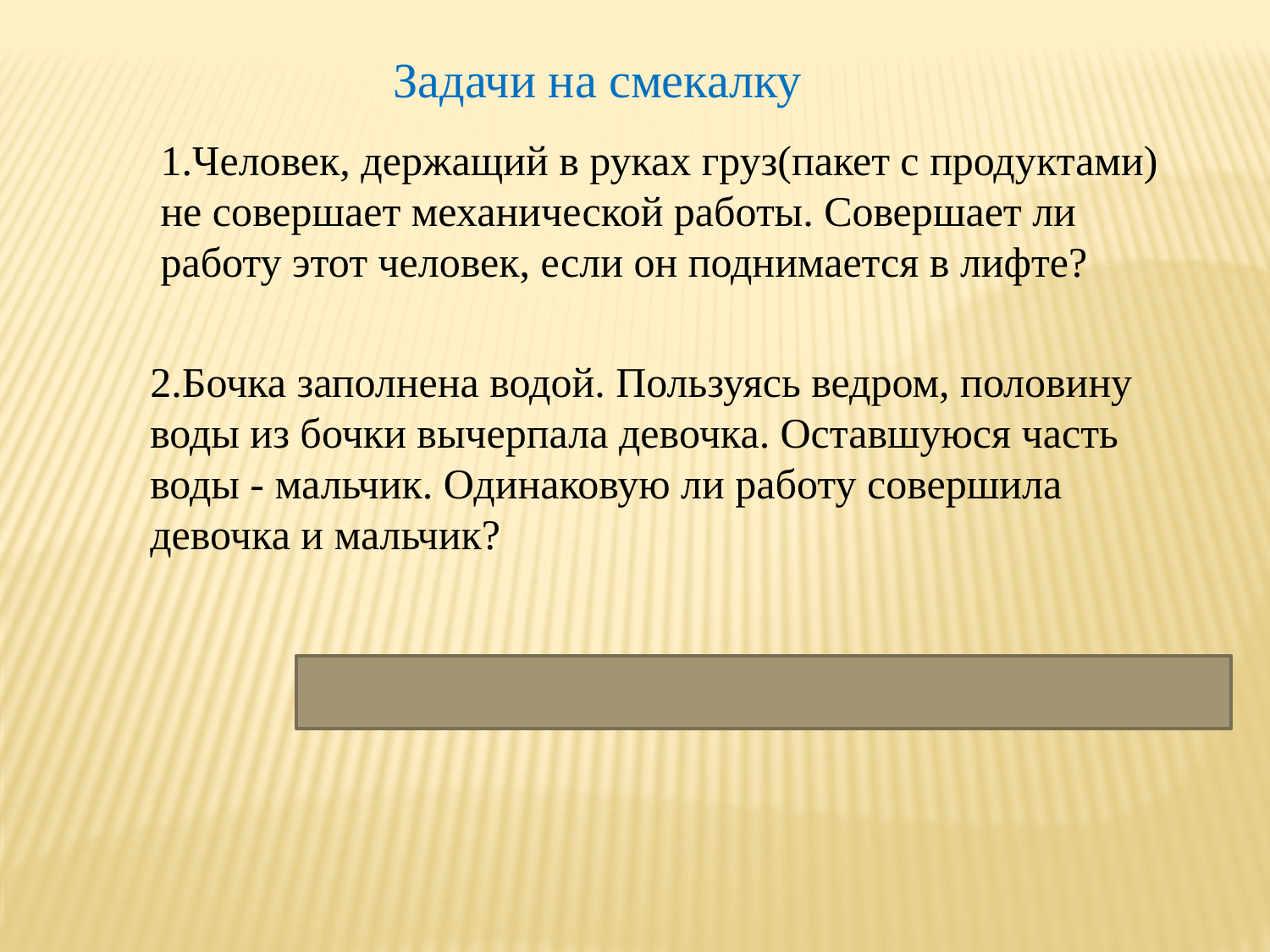

Задачи на смекалку
1.Человек, держащий в руках груз(пакет с продуктами) не совершает механической работы. Совершает ли работу этот человек, если он поднимается в лифте?
2.Бочка заполнена водой. Пользуясь ведром, половину воды из бочки вычерпала девочка. Оставшуюся часть воды - мальчик. Одинаковую ли работу совершила девочка и мальчик?
Ответ. Нет. Мальчик произвел большую работу, так как он на большем пути поднимал ведро с водой.